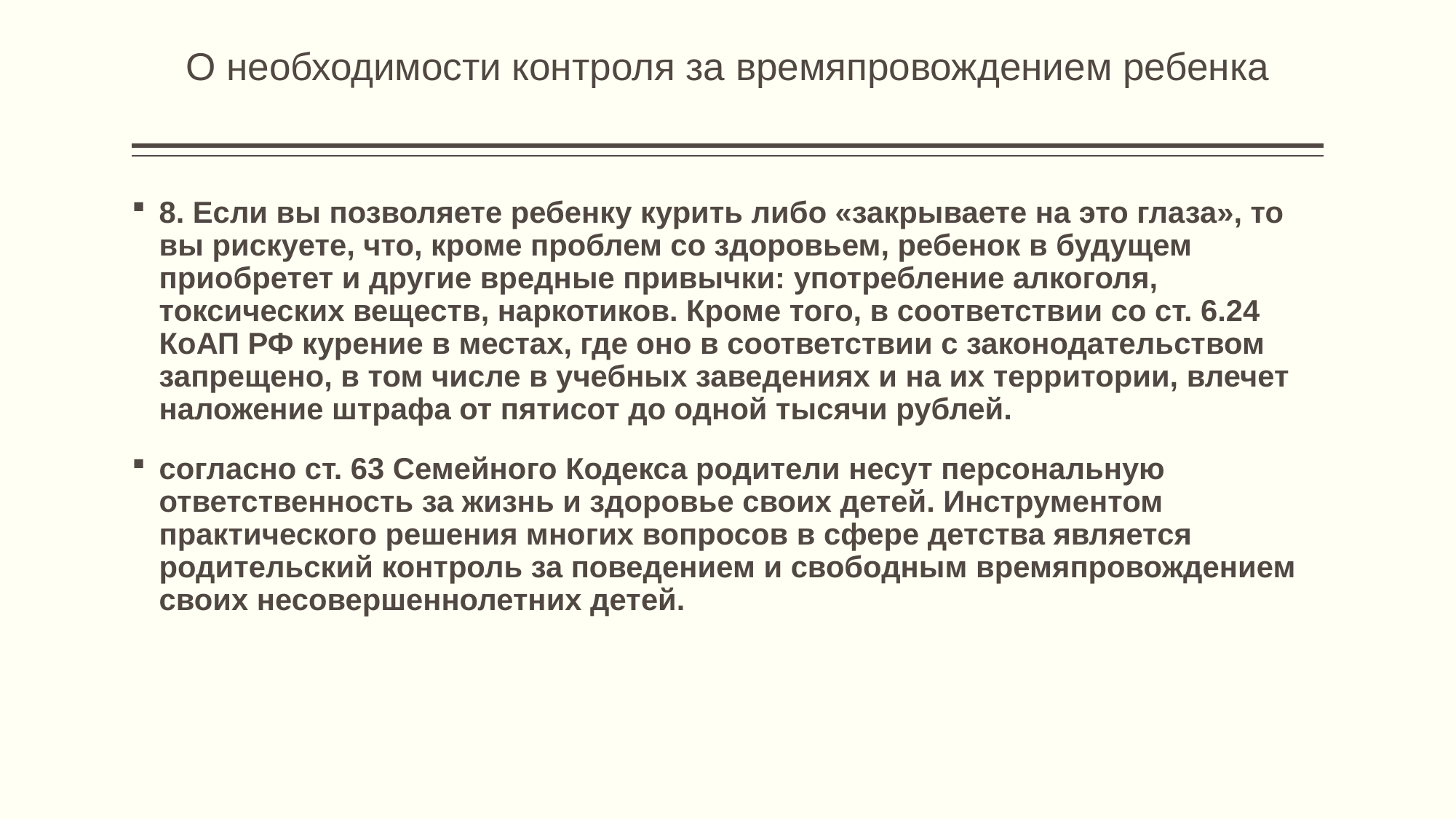

# О необходимости контроля за времяпровождением ребенка
8. Если вы позволяете ребенку курить либо «закрываете на это глаза», то вы рискуете, что, кроме проблем со здоровьем, ребенок в будущем приобретет и другие вредные привычки: употребление алкоголя, токсических веществ, наркотиков. Кроме того, в соответствии со ст. 6.24 КоАП РФ курение в местах, где оно в соответствии с законодательством запрещено, в том числе в учебных заведениях и на их территории, влечет наложение штрафа от пятисот до одной тысячи рублей.
согласно ст. 63 Семейного Кодекса родители несут персональную ответственность за жизнь и здоровье своих детей. Инструментом практического решения многих вопросов в сфере детства является родительский контроль за поведением и свободным времяпровождением своих несовершеннолетних детей.